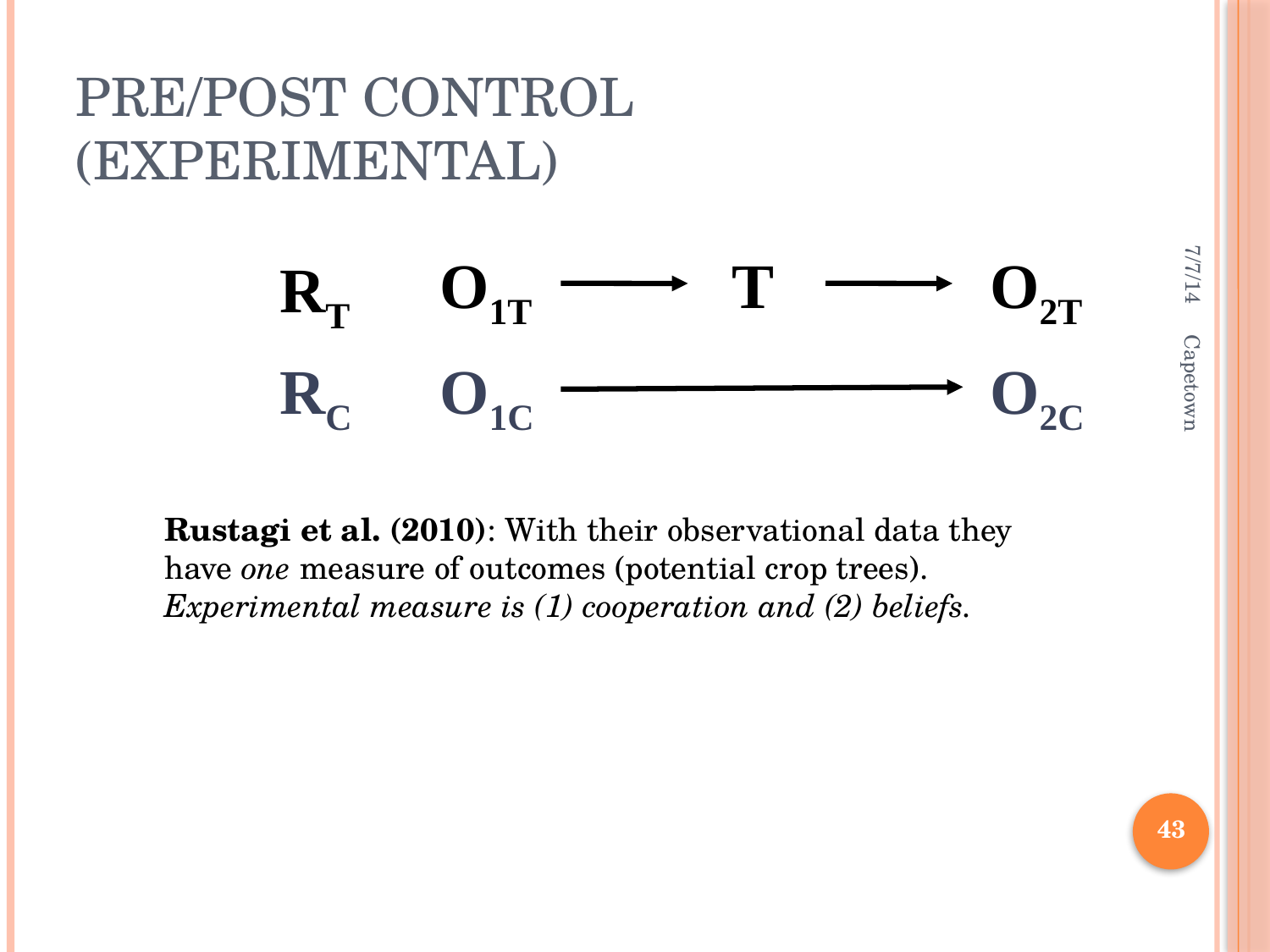

# Pre/Post Control (experimental)
7/7/14
O1T
T
O2T
RT

RC
O1C
O2C

Rustagi et al. (2010): With their observational data they have one measure of outcomes (potential crop trees). Experimental measure is (1) cooperation and (2) beliefs.
Capetown
43